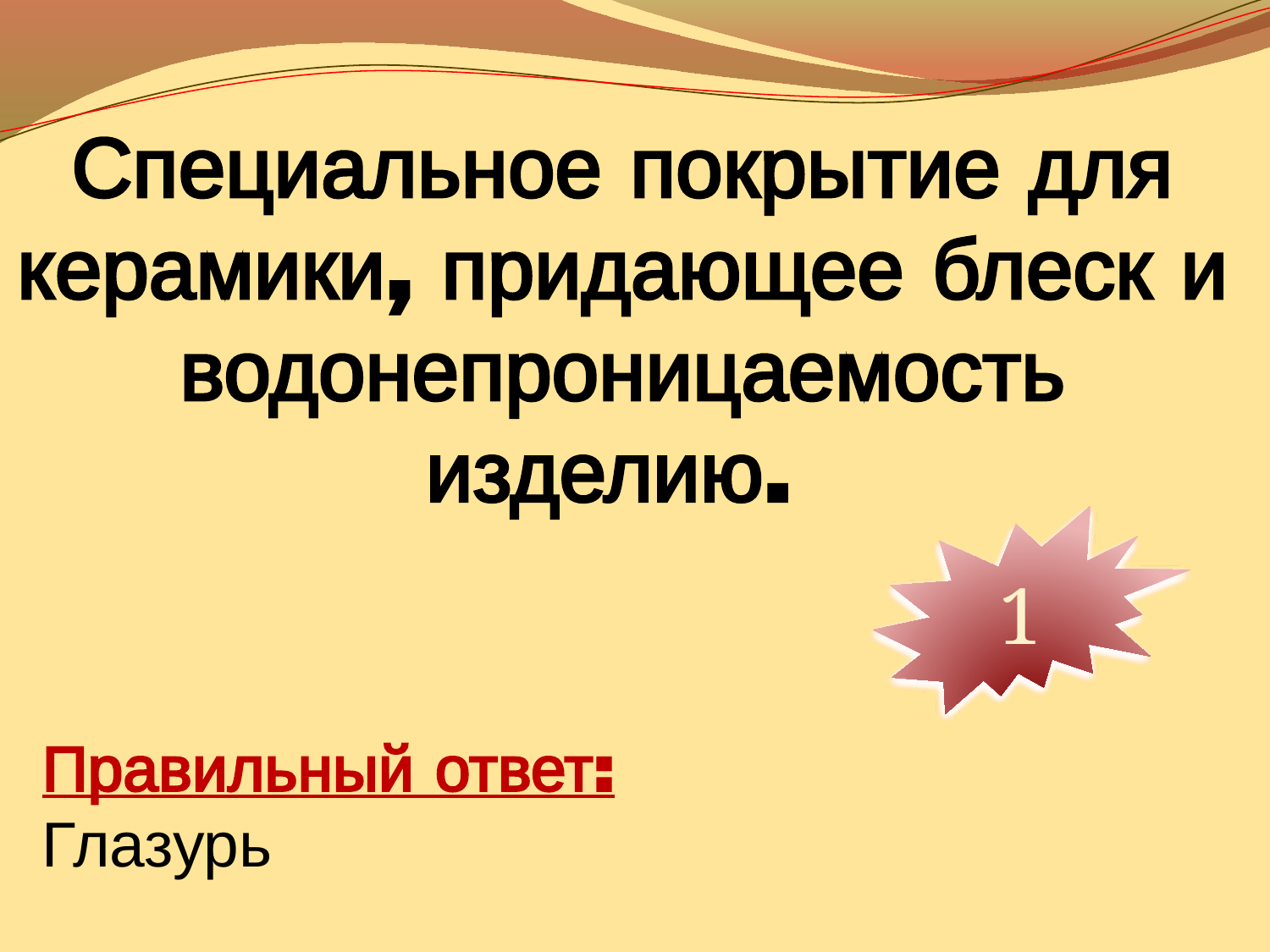

Специальное покрытие для керамики, придающее блеск и водонепроницаемость изделию.
10
9
8
7
6
5
4
3
2
1
Правильный ответ:
Глазурь